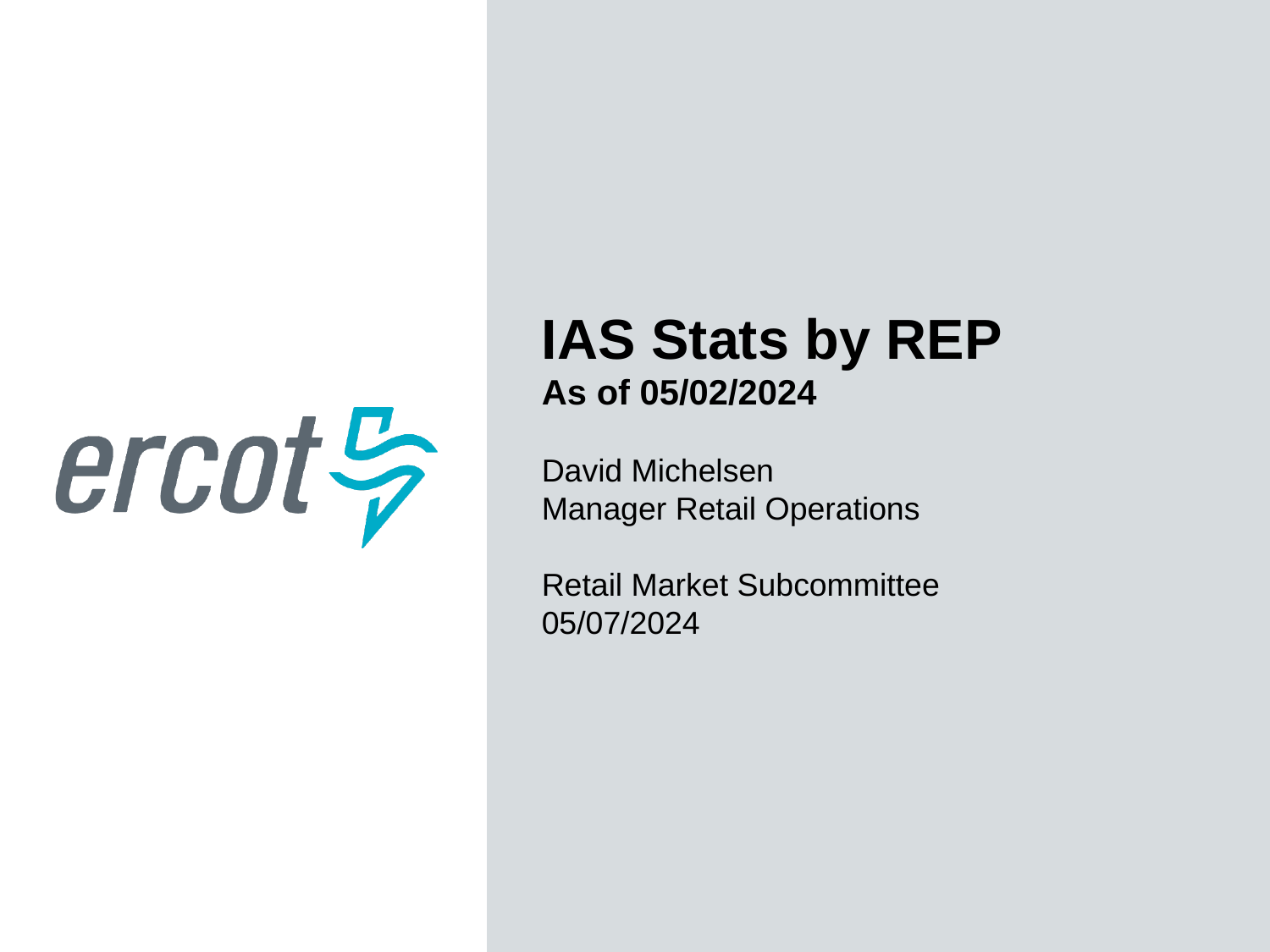

IAS Stats by REP
As of 05/02/2024

David Michelsen
Manager Retail Operations

Retail Market Subcommittee
05/07/2024